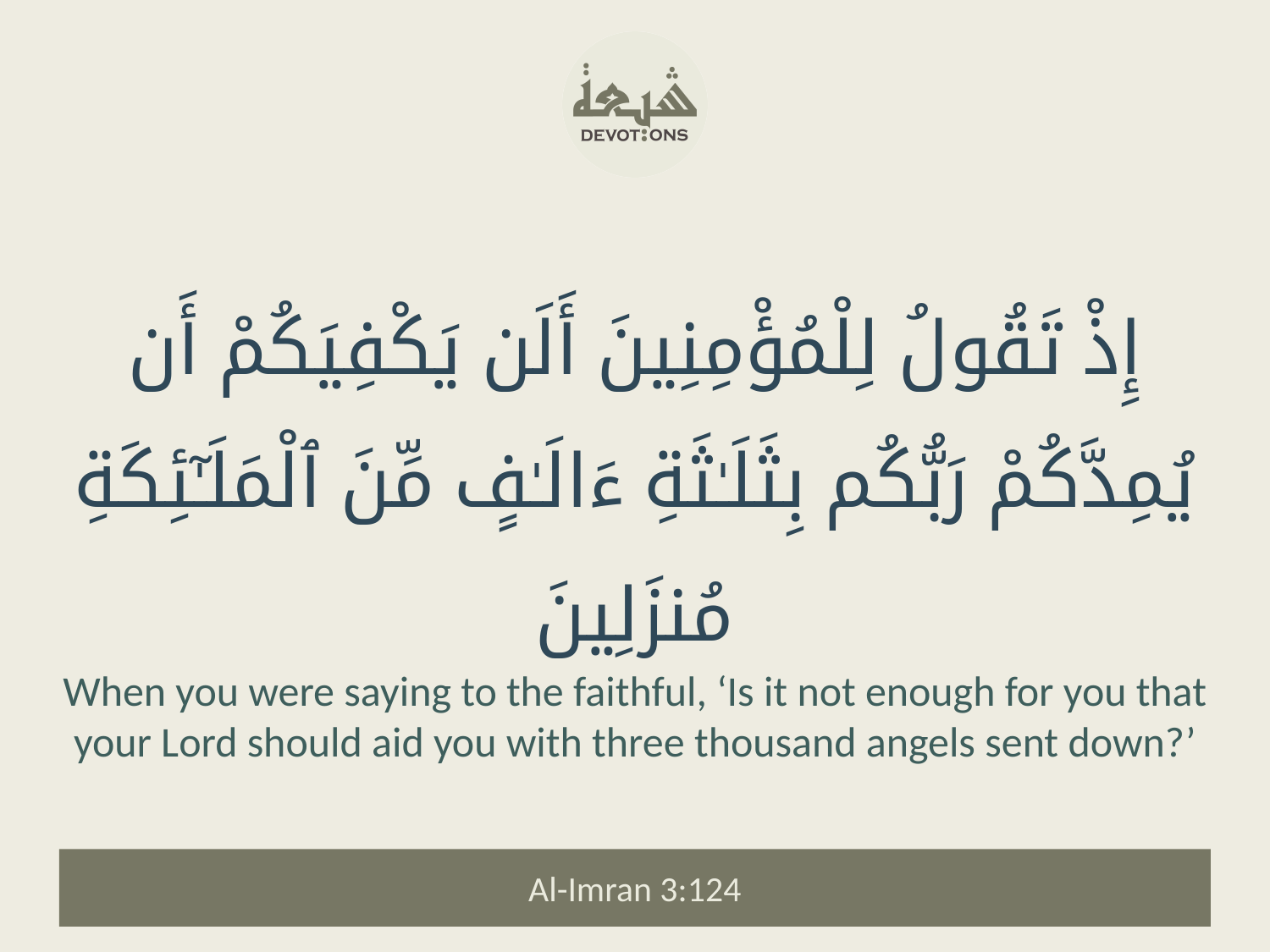

إِذْ تَقُولُ لِلْمُؤْمِنِينَ أَلَن يَكْفِيَكُمْ أَن يُمِدَّكُمْ رَبُّكُم بِثَلَـٰثَةِ ءَالَـٰفٍ مِّنَ ٱلْمَلَـٰٓئِكَةِ مُنزَلِينَ
When you were saying to the faithful, ‘Is it not enough for you that your Lord should aid you with three thousand angels sent down?’
Al-Imran 3:124